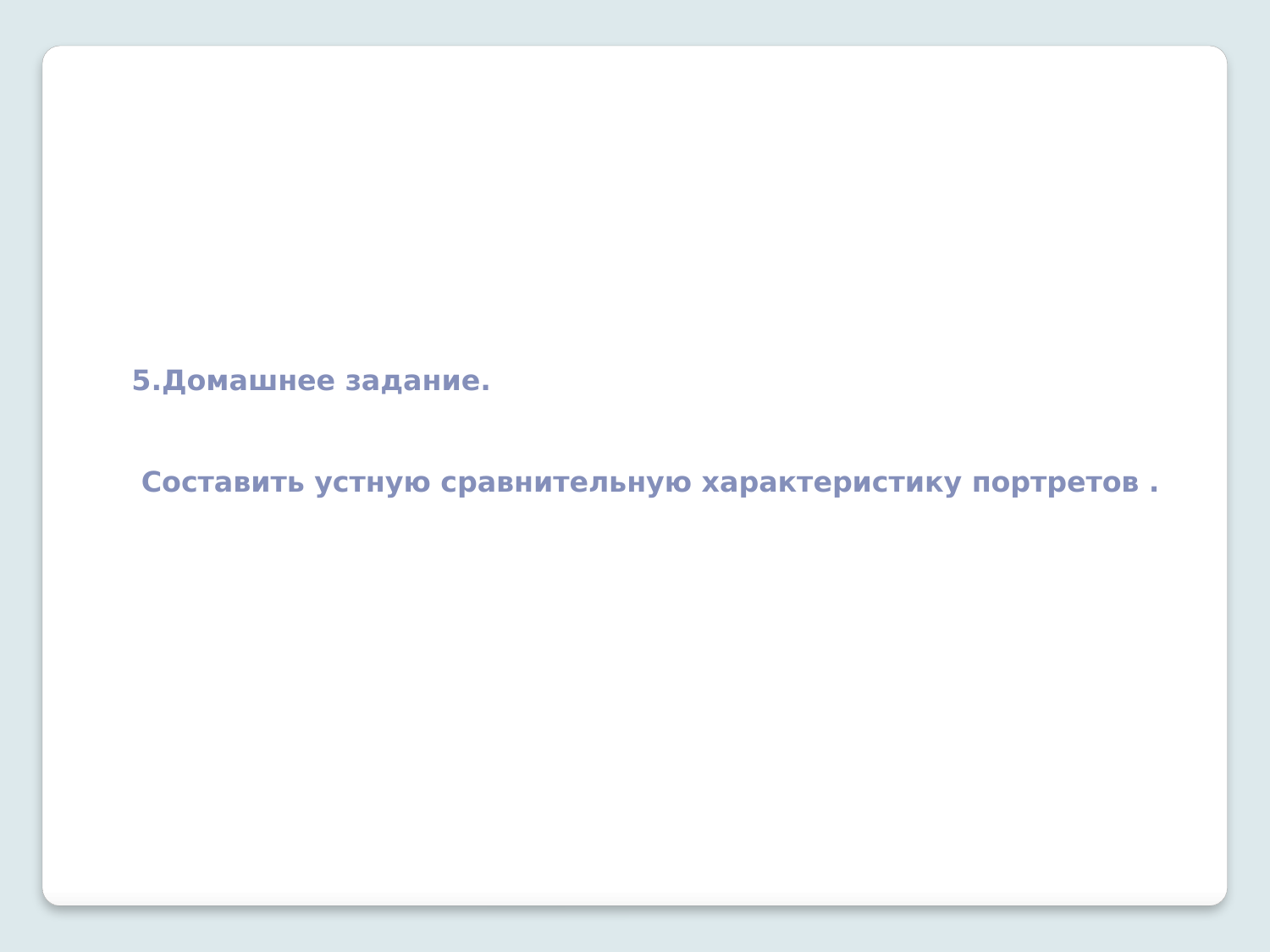

5.Домашнее задание.
 Составить устную сравнительную характеристику портретов .